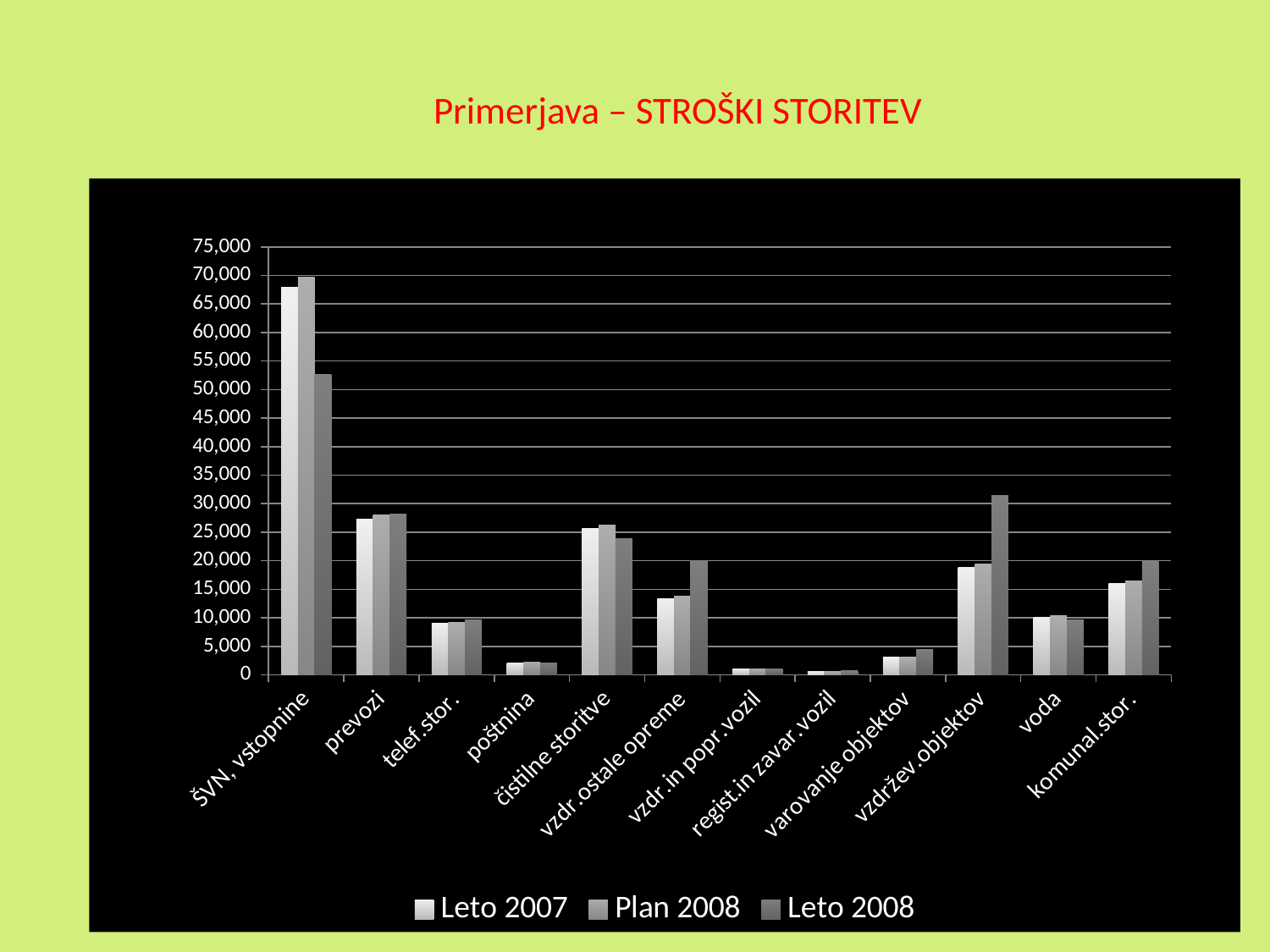

# Primerjava – STROŠKI STORITEV

### Chart

| Category | Leto 2007 | Plan 2008 | Leto 2008 |
|---|---|---|---|
| ŠVN, vstopnine | 68001.08 | 69769.11 | 52709.88 |
| prevozi | 27330.58 | 28041.18 | 28131.77 |
| telef.stor. | 9014.73 | 9249.11 | 9654.56 |
| poštnina | 2142.31 | 2198.01 | 2108.78 |
| čistilne storitve | 25597.56 | 26263.1 | 23822.75 |
| vzdr.ostale opreme | 13396.32 | 13744.62 | 19986.48 |
| vzdr.in popr.vozil | 1050.34 | 1077.65 | 989.85 |
| regist.in zavar.vozil | 539.55 | 553.58 | 680.19 |
| varovanje objektov | 3066.12 | 3145.84 | 4476.34 |
| vzdržev.objektov | 18870.56 | 19361.19 | 31394.83 |
| voda | 10074.21 | 10336.14 | 9674.13 |
| komunal.stor. | 16020.4 | 16436.93 | 19816.07 |